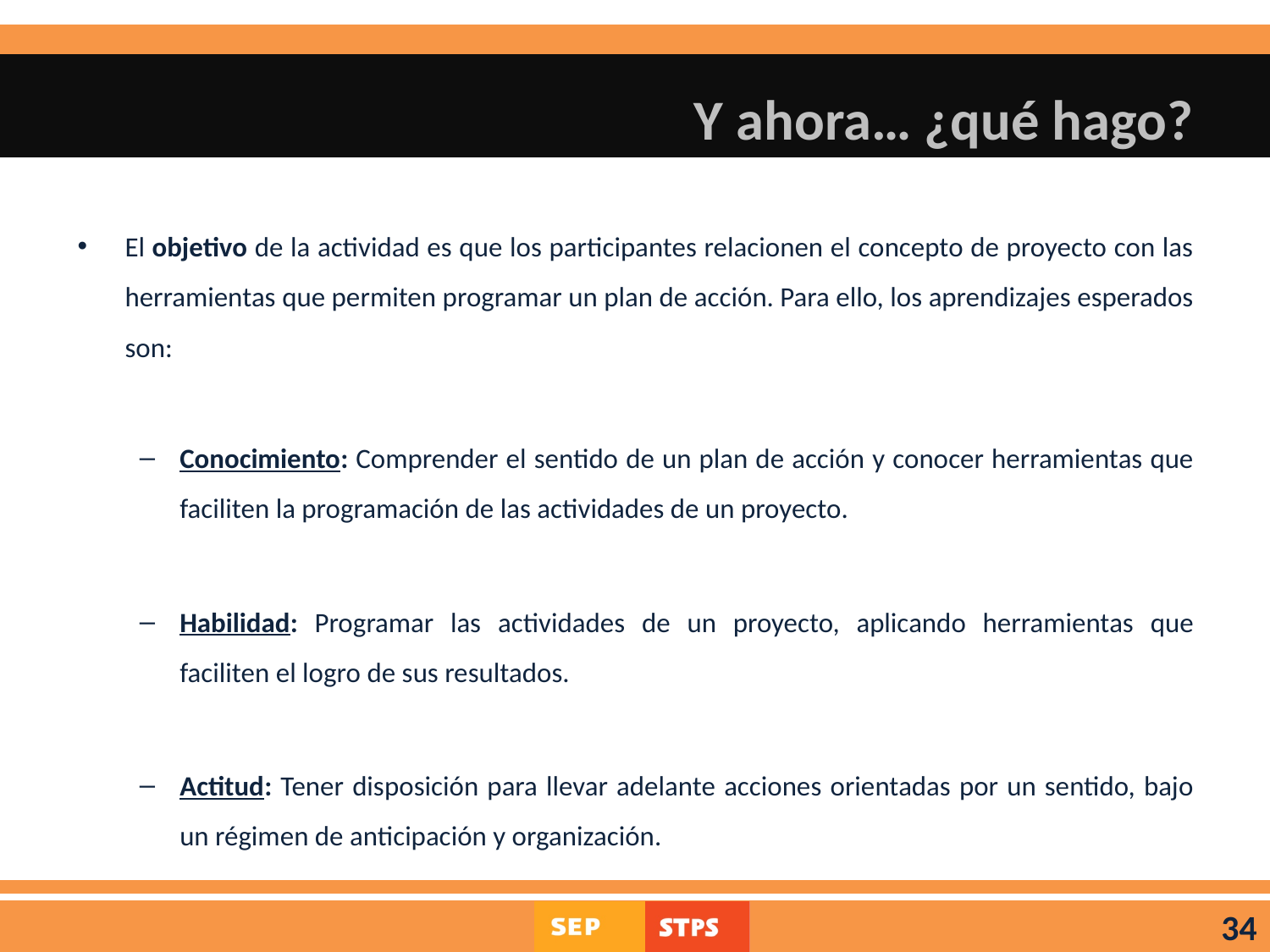

# Y ahora… ¿qué hago?
El objetivo de la actividad es que los participantes relacionen el concepto de proyecto con las herramientas que permiten programar un plan de acción. Para ello, los aprendizajes esperados son:

Conocimiento: Comprender el sentido de un plan de acción y conocer herramientas que faciliten la programación de las actividades de un proyecto.

Habilidad: Programar las actividades de un proyecto, aplicando herramientas que faciliten el logro de sus resultados.

Actitud: Tener disposición para llevar adelante acciones orientadas por un sentido, bajo un régimen de anticipación y organización.

34